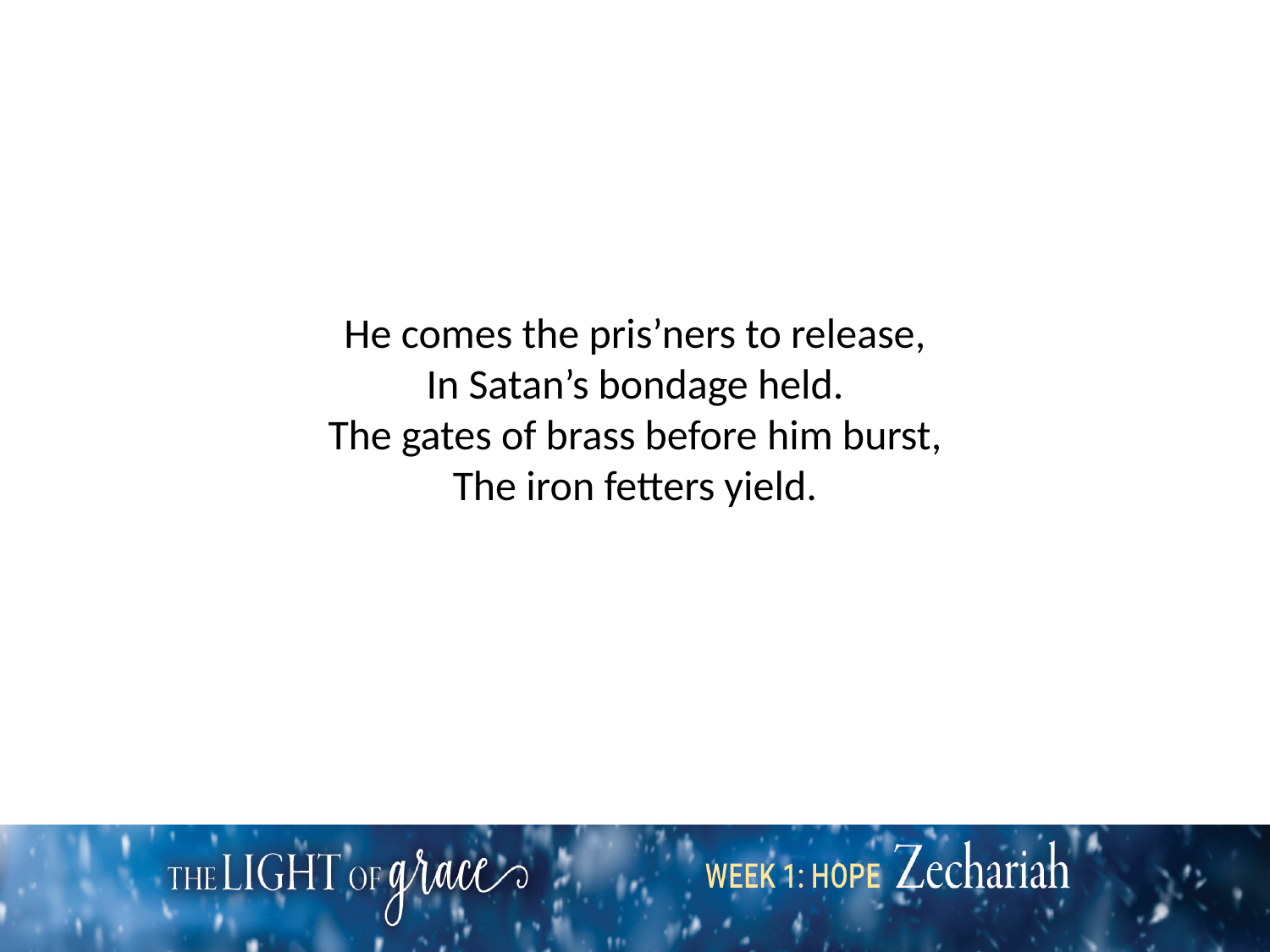

He comes the pris’ners to release,
In Satan’s bondage held.
The gates of brass before him burst,
The iron fetters yield.